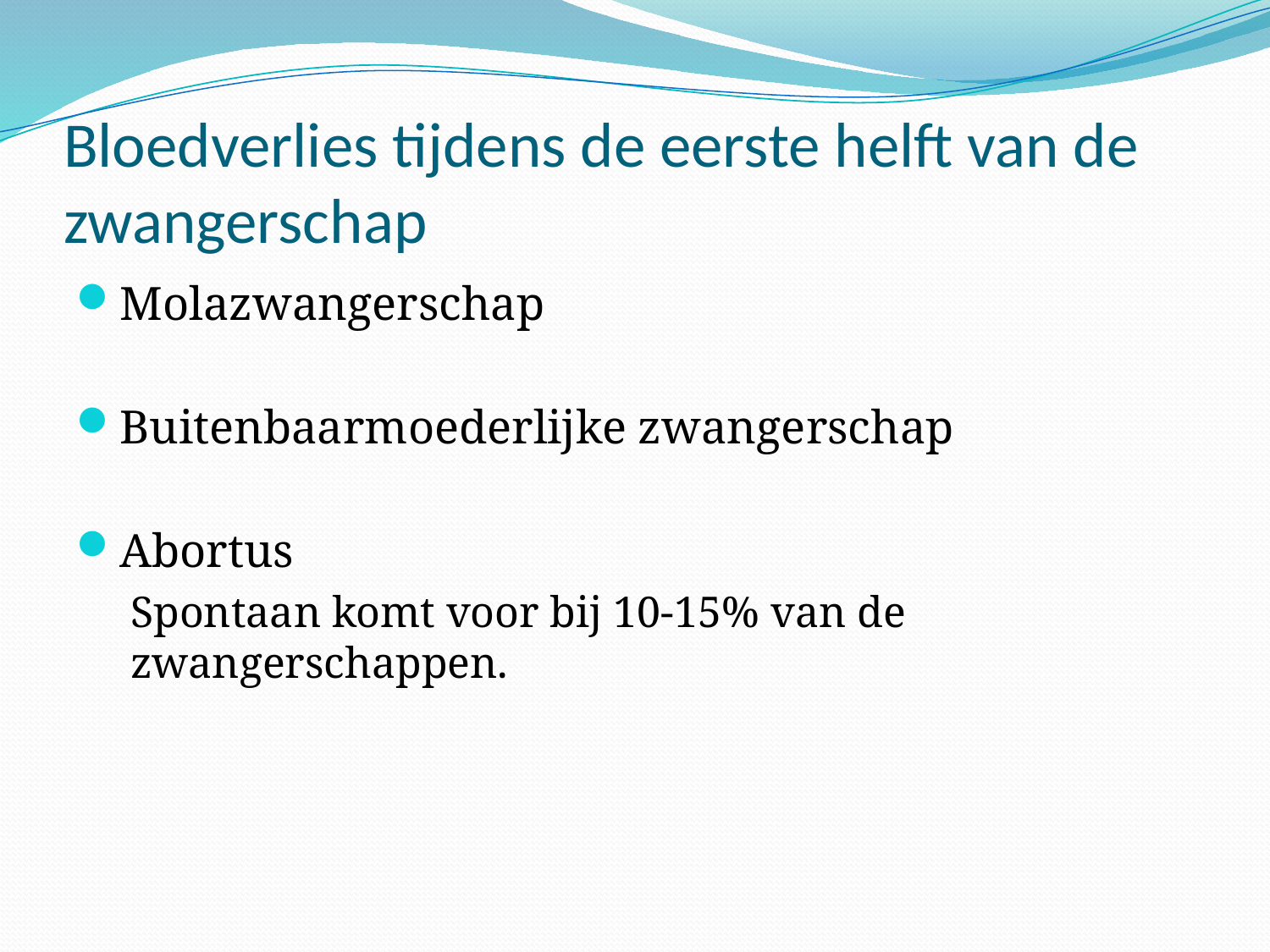

# Bloedverlies tijdens de eerste helft van de zwangerschap
Molazwangerschap

Buitenbaarmoederlijke zwangerschap

Abortus
Spontaan komt voor bij 10-15% van de zwangerschappen.